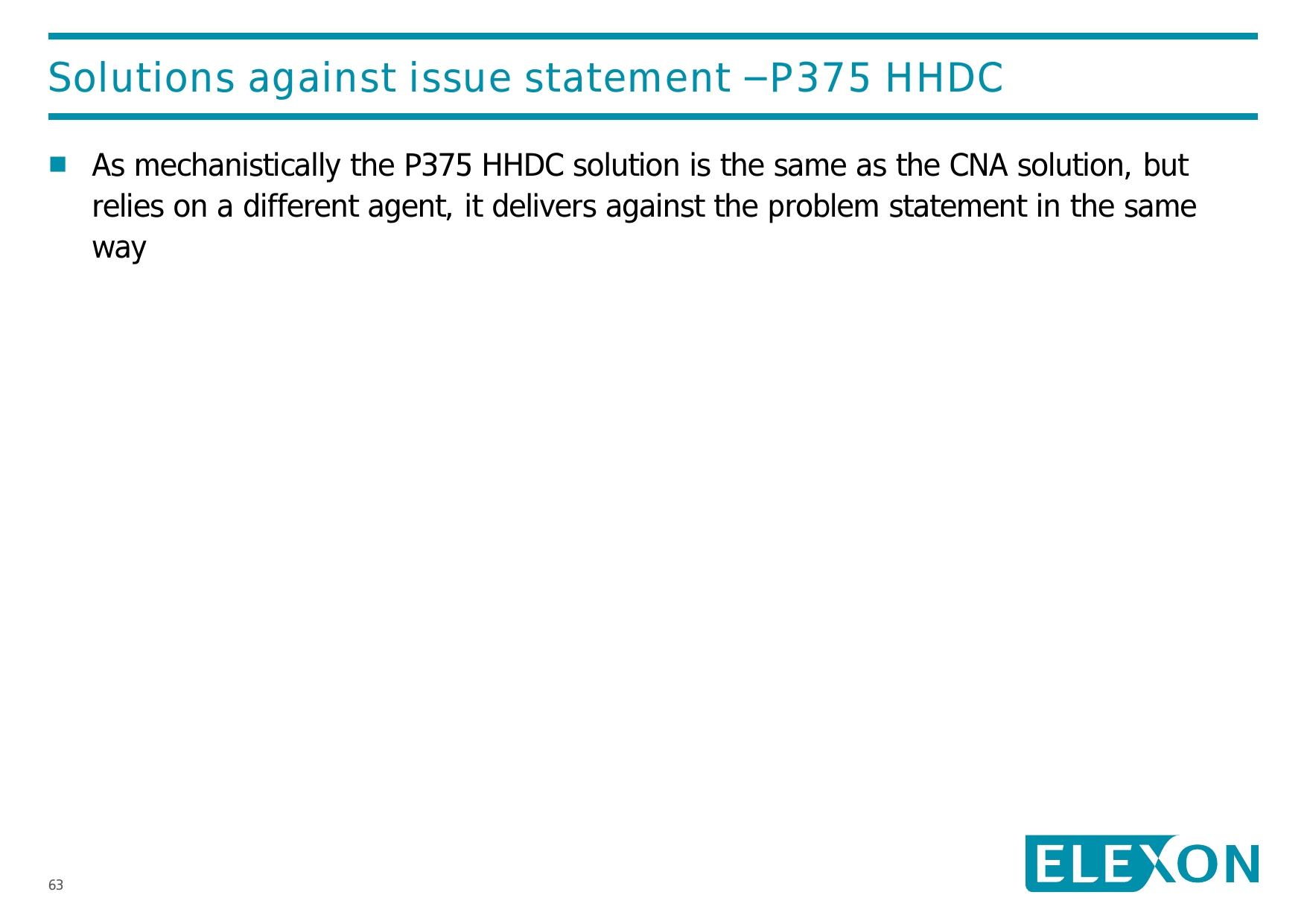

# Solutions against issue statement –P375 HHDC
As mechanistically the P375 HHDC solution is the same as the CNA solution, but relies on a different agent, it delivers against the problem statement in the same way
63